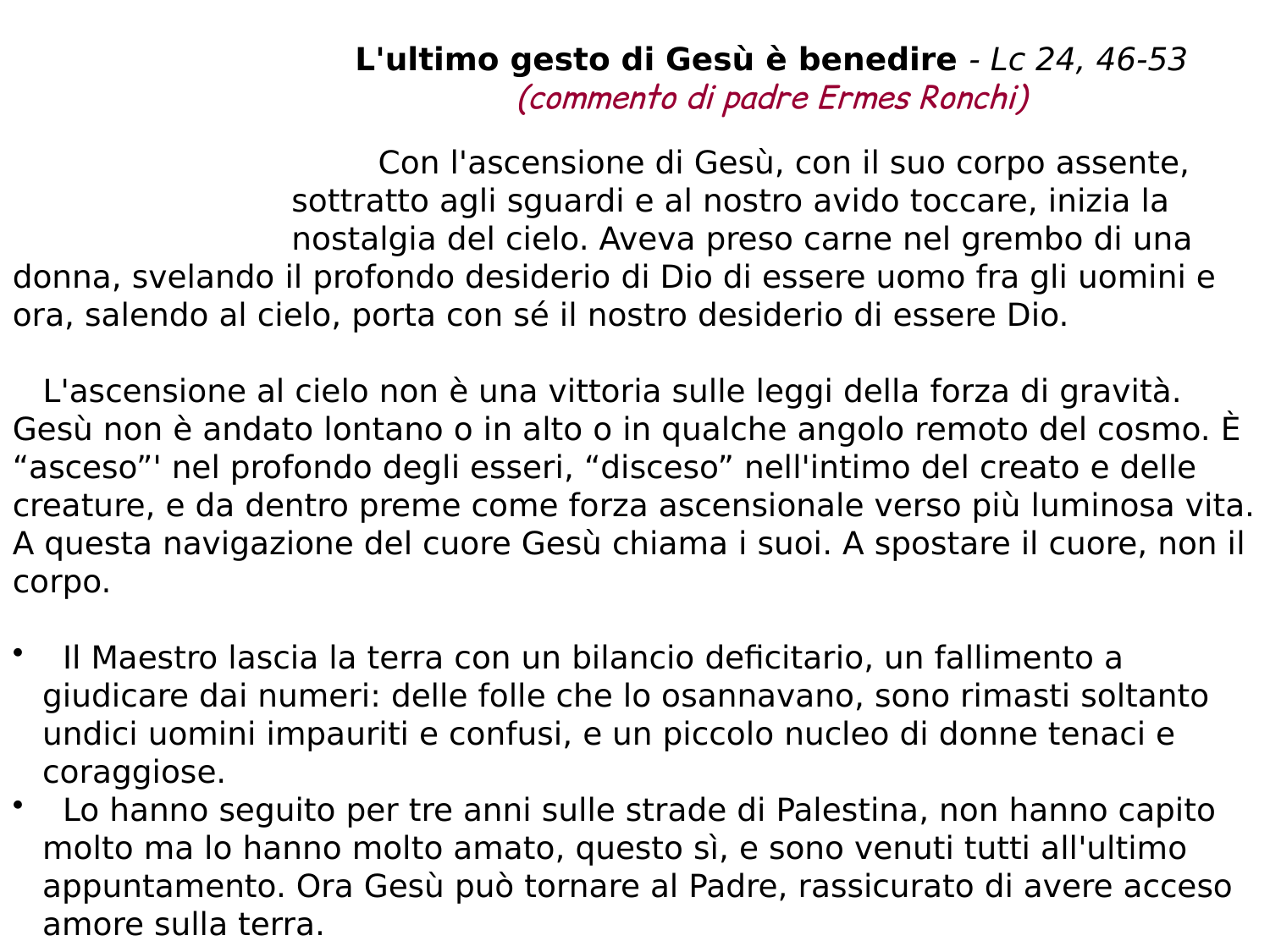

L'ultimo gesto di Gesù è benedire - Lc 24, 46-53
(commento di padre Ermes Ronchi)
                                    Con l'ascensione di Gesù, con il suo corpo assente, 	               sottratto agli sguardi e al nostro avido toccare, inizia la 	               nostalgia del cielo. Aveva preso carne nel grembo di una donna, svelando il profondo desiderio di Dio di essere uomo fra gli uomini e ora, salendo al cielo, porta con sé il nostro desiderio di essere Dio.

   L'ascensione al cielo non è una vittoria sulle leggi della forza di gravità. Gesù non è andato lontano o in alto o in qualche angolo remoto del cosmo. È “asceso”' nel profondo degli esseri, “disceso” nell'intimo del creato e delle creature, e da dentro preme come forza ascensionale verso più luminosa vita. A questa navigazione del cuore Gesù chiama i suoi. A spostare il cuore, non il corpo.

  Il Maestro lascia la terra con un bilancio deficitario, un fallimento a giudicare dai numeri: delle folle che lo osannavano, sono rimasti soltanto undici uomini impauriti e confusi, e un piccolo nucleo di donne tenaci e coraggiose.
  Lo hanno seguito per tre anni sulle strade di Palestina, non hanno capito molto ma lo hanno molto amato, questo sì, e sono venuti tutti all'ultimo appuntamento. Ora Gesù può tornare al Padre, rassicurato di avere acceso amore sulla terra.